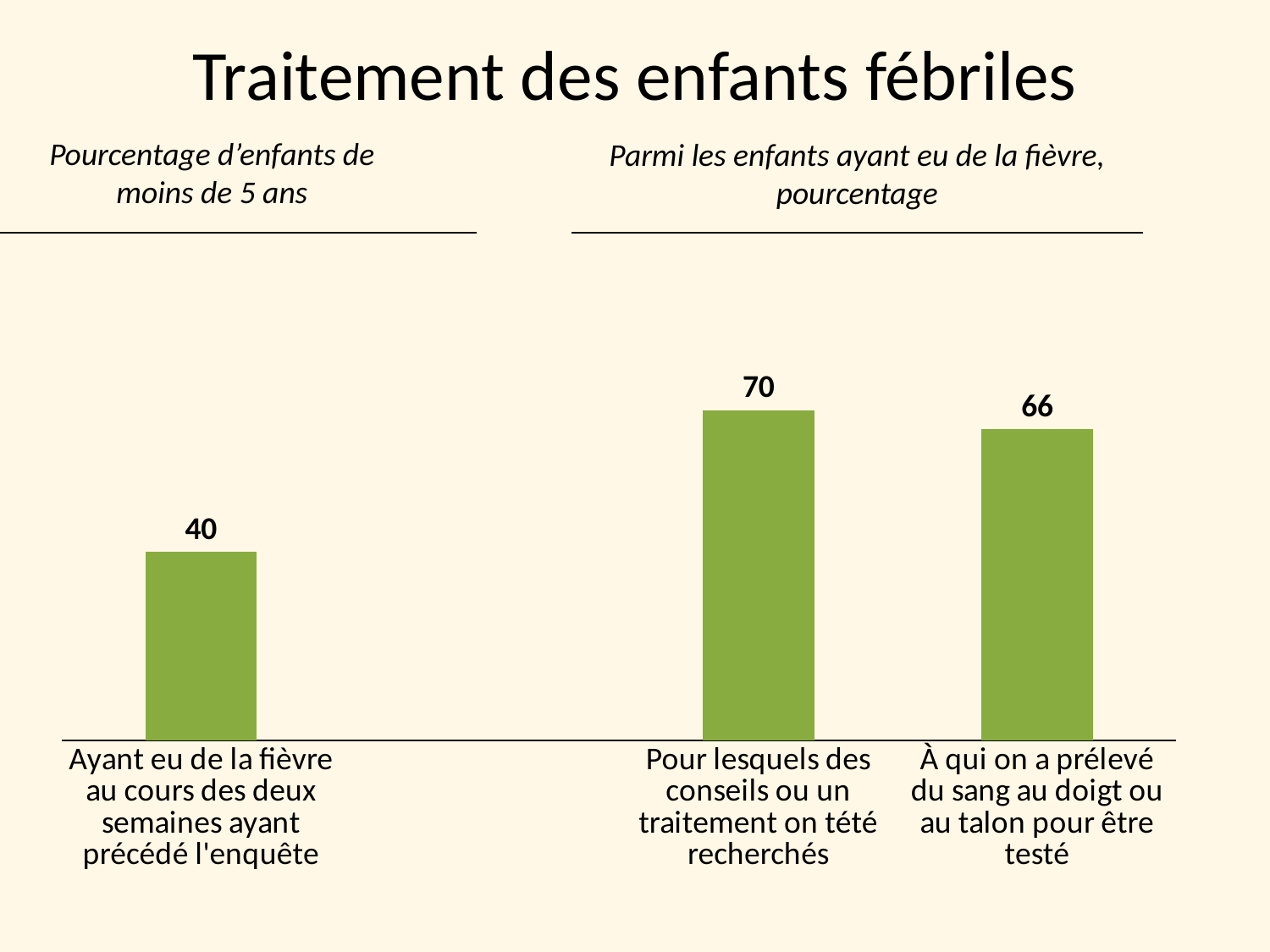

Traitement des enfants fébriles

Parmi les enfants ayant eu de la fièvre, pourcentage

Pourcentage d’enfants de moins de 5 ans

### Chart

| Category | Series 1 |
|---|---|
| Ayant eu de la fièvre au cours des deux semaines ayant précédé l'enquête | 40.0 |
|  | None |
| Pour lesquels des conseils ou un traitement on tété recherchés | 70.0 |
| À qui on a prélevé du sang au doigt ou au talon pour être testé | 66.0 |